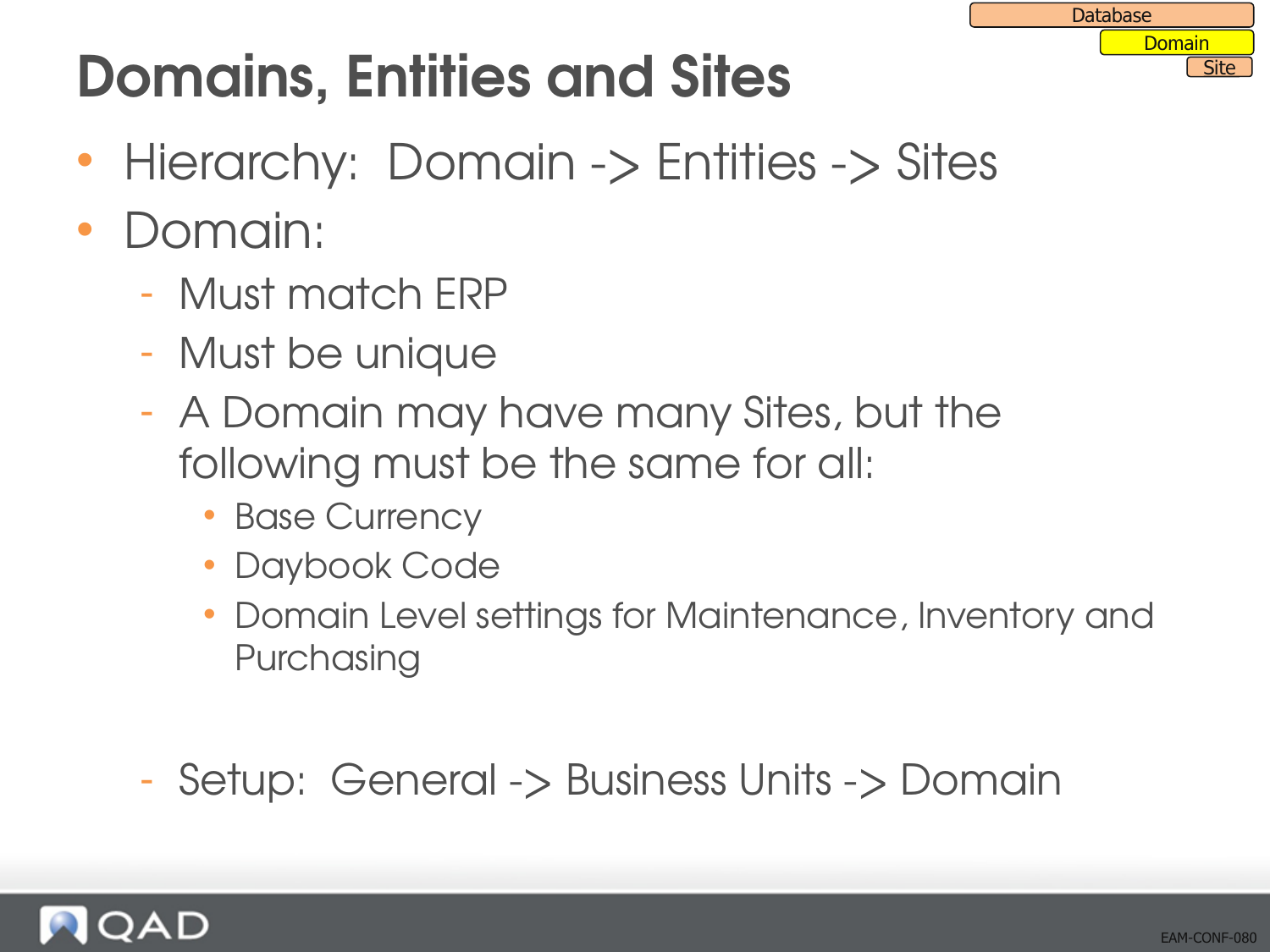

Database
Domain
Site
# Domains, Entities and Sites
Hierarchy:  Domain -> Entities -> Sites
Domain:
Must match ERP
Must be unique
A Domain may have many Sites, but the following must be the same for all:
Base Currency
Daybook Code
Domain Level settings for Maintenance, Inventory and Purchasing

Setup:  General -> Business Units -> Domain
EAM-CONF-080